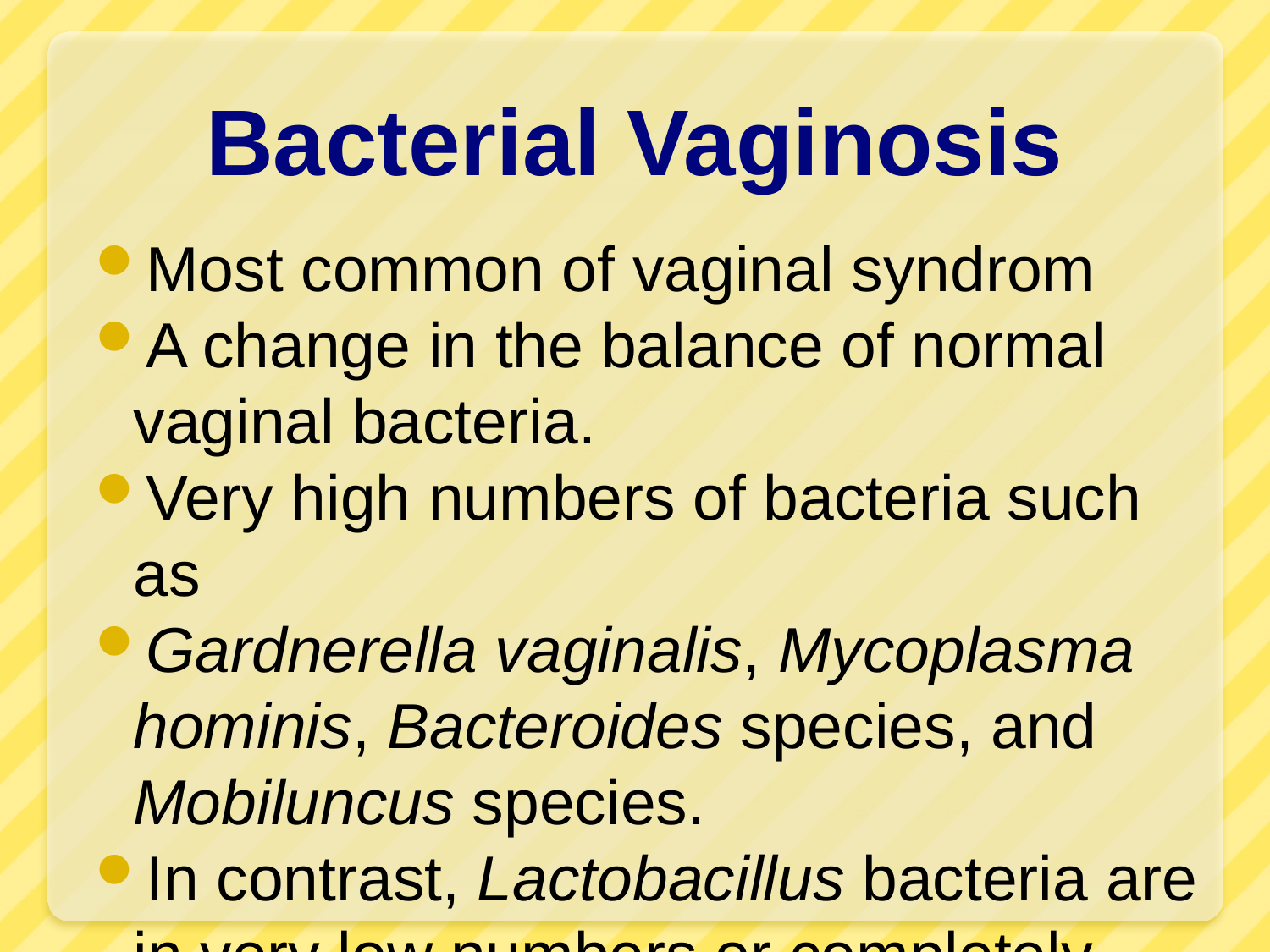

# Bacterial Vaginosis
Most common of vaginal syndrom
A change in the balance of normal vaginal bacteria.
Very high numbers of bacteria such as
Gardnerella vaginalis, Mycoplasma hominis, Bacteroides species, and Mobiluncus species.
In contrast, Lactobacillus bacteria are in very low numbers or completely absent.